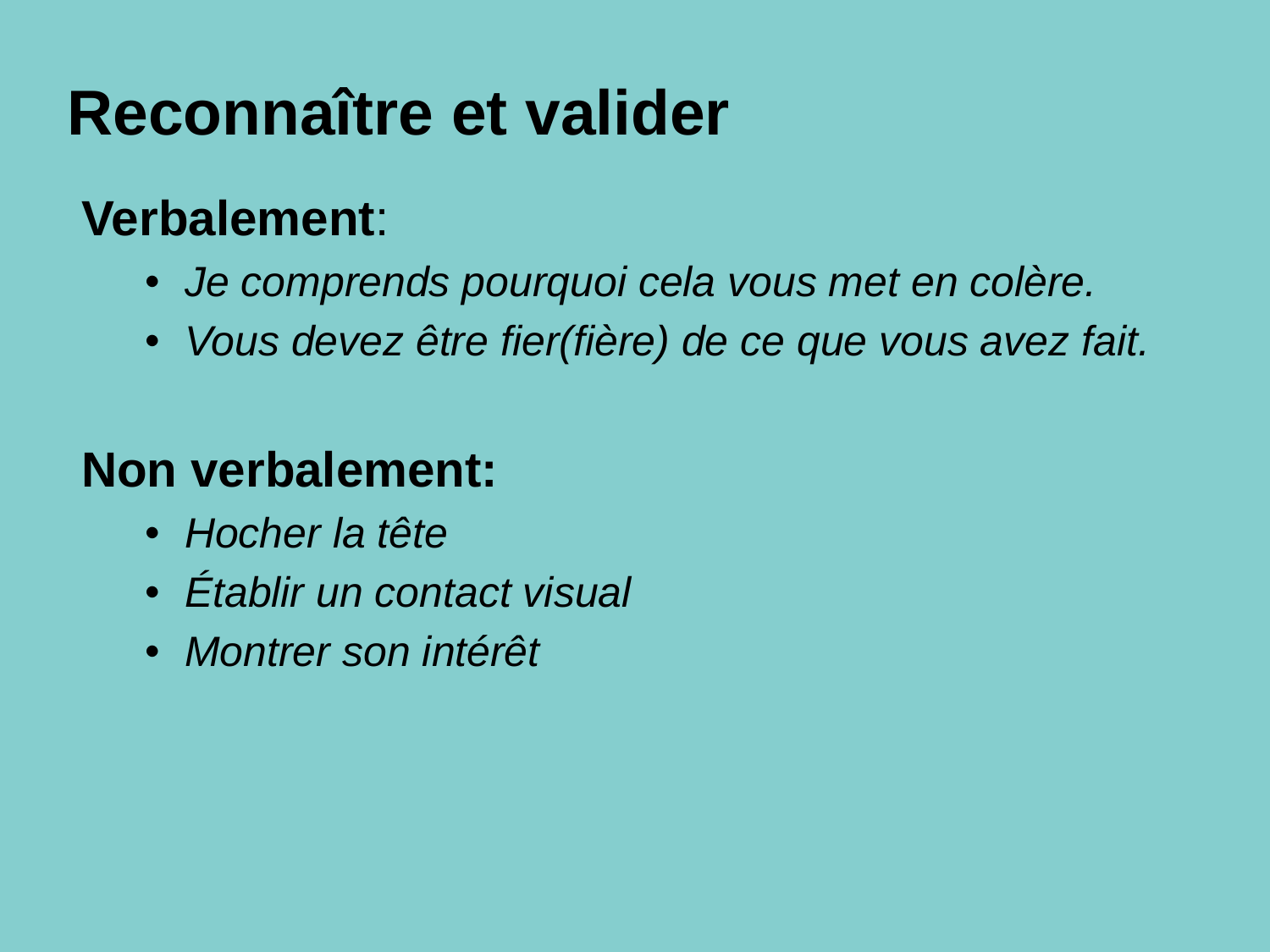

# Reconnaître et valider
Verbalement:
Je comprends pourquoi cela vous met en colère.
Vous devez être fier(fière) de ce que vous avez fait.

Non verbalement:
Hocher la tête
Établir un contact visual
Montrer son intérêt